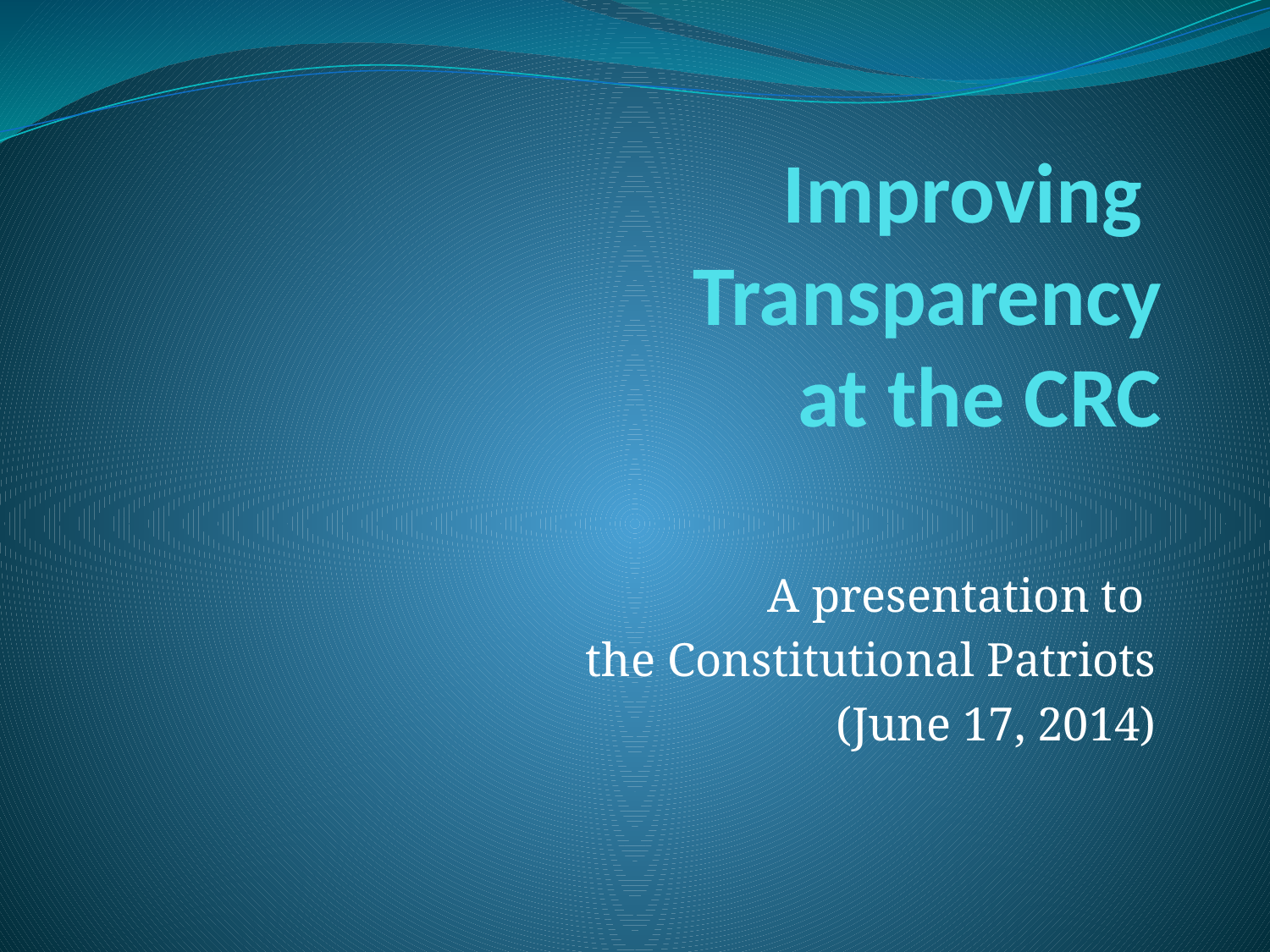

# Improving Transparency at the CRC
A presentation to
the Constitutional Patriots
(June 17, 2014)